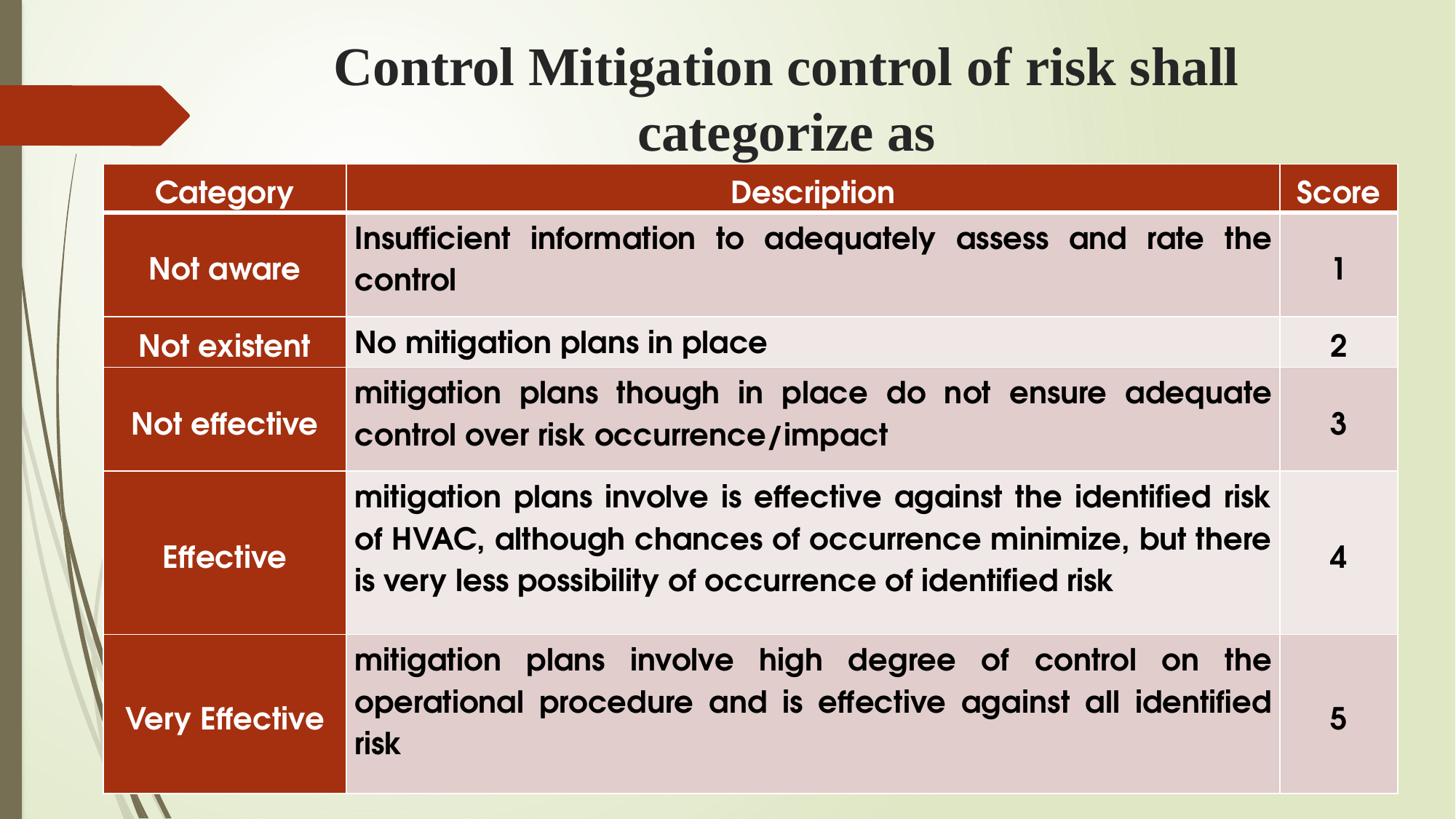

# Control Mitigation control of risk shall categorize as
| Category | Description | Score |
| --- | --- | --- |
| Not aware | Insufficient information to adequately assess and rate the control | 1 |
| Not existent | No mitigation plans in place | 2 |
| Not effective | mitigation plans though in place do not ensure adequate control over risk occurrence/impact | 3 |
| Effective | mitigation plans involve is effective against the identified risk of HVAC, although chances of occurrence minimize, but there is very less possibility of occurrence of identified risk | 4 |
| Very Effective | mitigation plans involve high degree of control on the operational procedure and is effective against all identified risk | 5 |